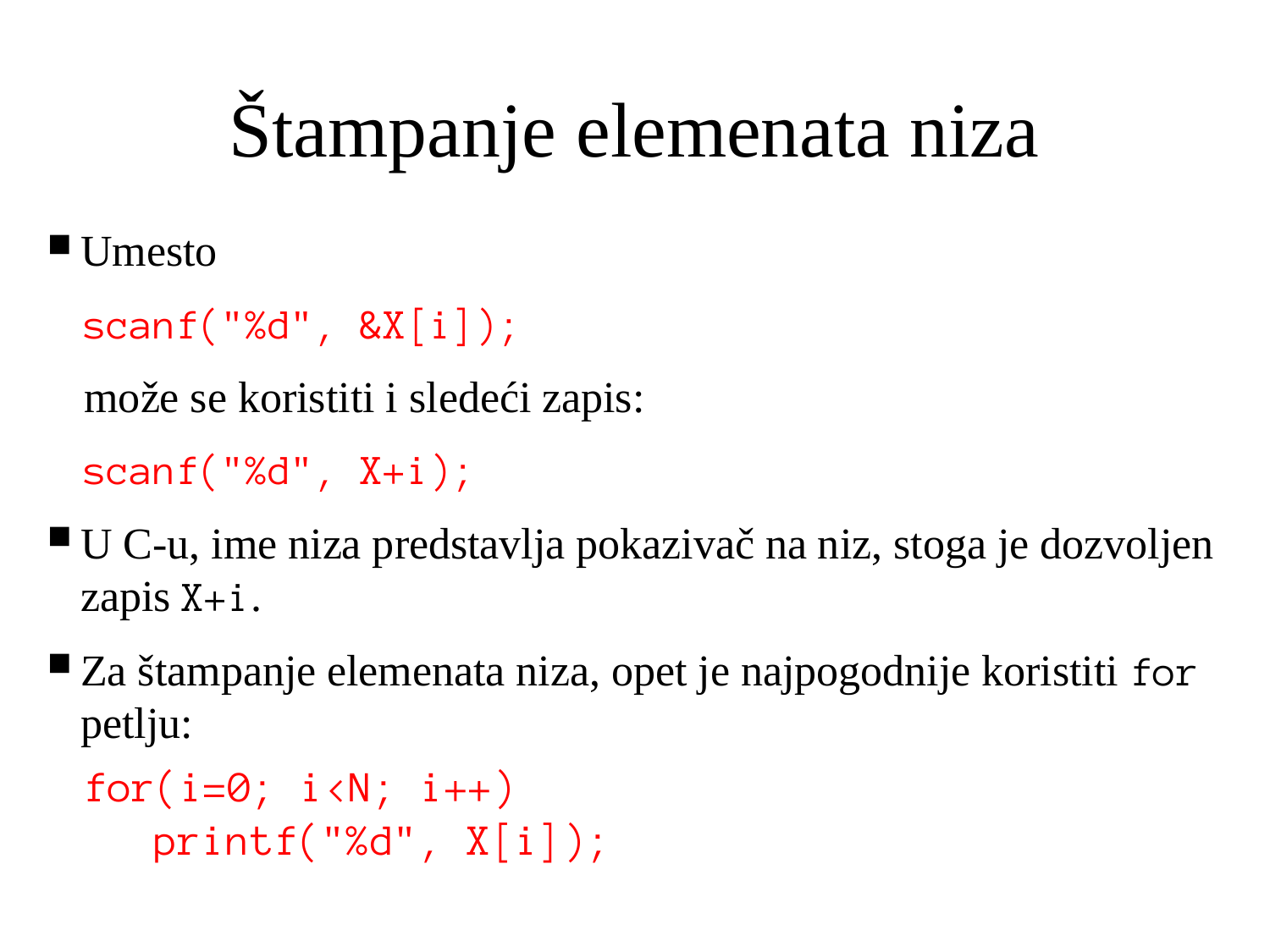

# Štampanje elemenata niza
Umesto
scanf("%d", &X[i]);
može se koristiti i sledeći zapis:
scanf("%d", X+i);
U C-u, ime niza predstavlja pokazivač na niz, stoga je dozvoljen zapis X+i.
Za štampanje elemenata niza, opet je najpogodnije koristiti for petlju:
for(i=0; i<N; i++)
printf("%d", X[i]);